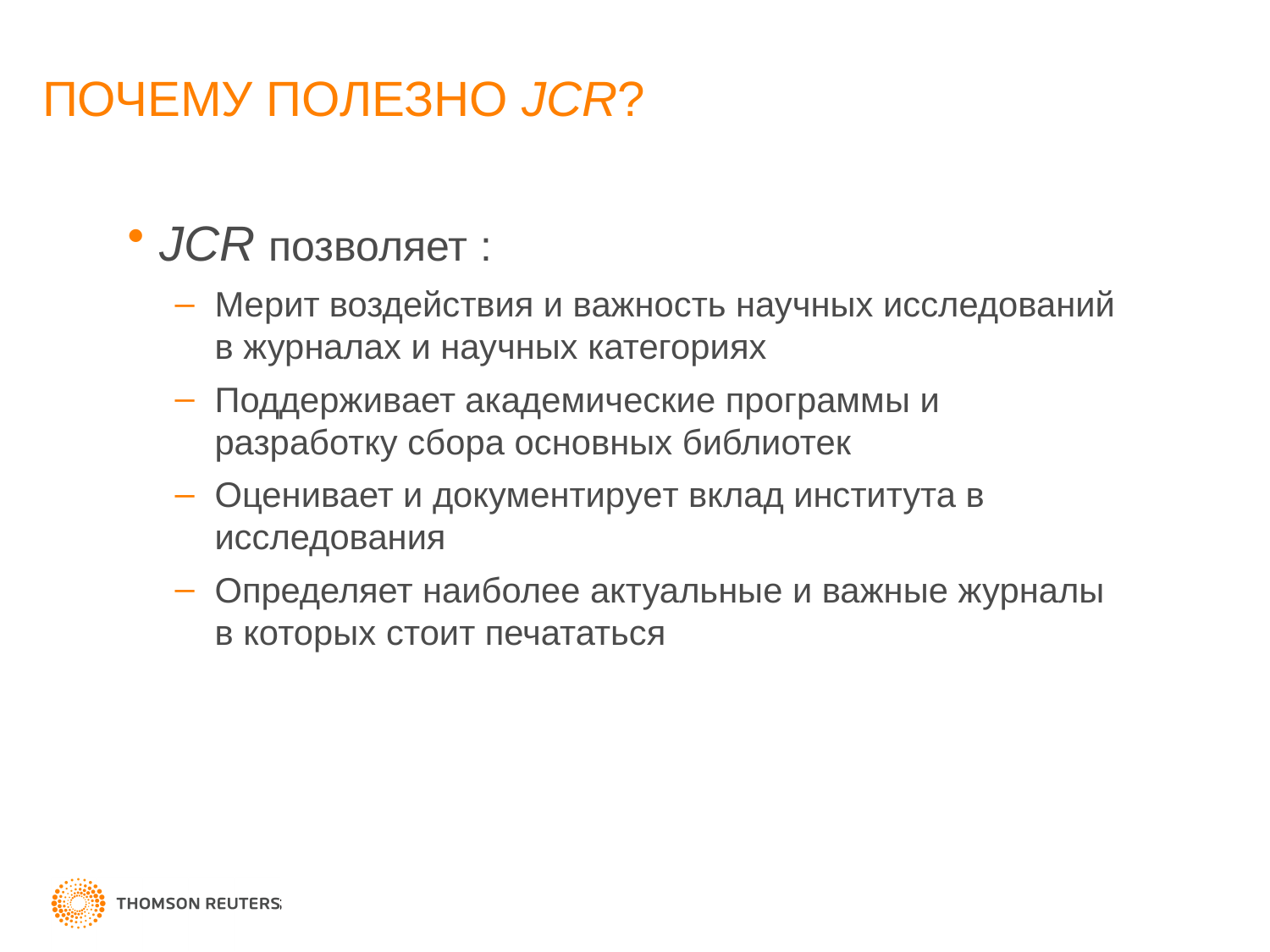

JCR позволяет :
Мерит воздействия и важность научных исследований в журналах и научных категориях
Поддерживает академические программы и разработку сбора основных библиотек
Оценивает и документирует вклад института в исследования
Определяет наиболее актуальные и важные журналы в которых стоит печататься

ПОЧЕМУ ПОЛЕЗНО JCR?